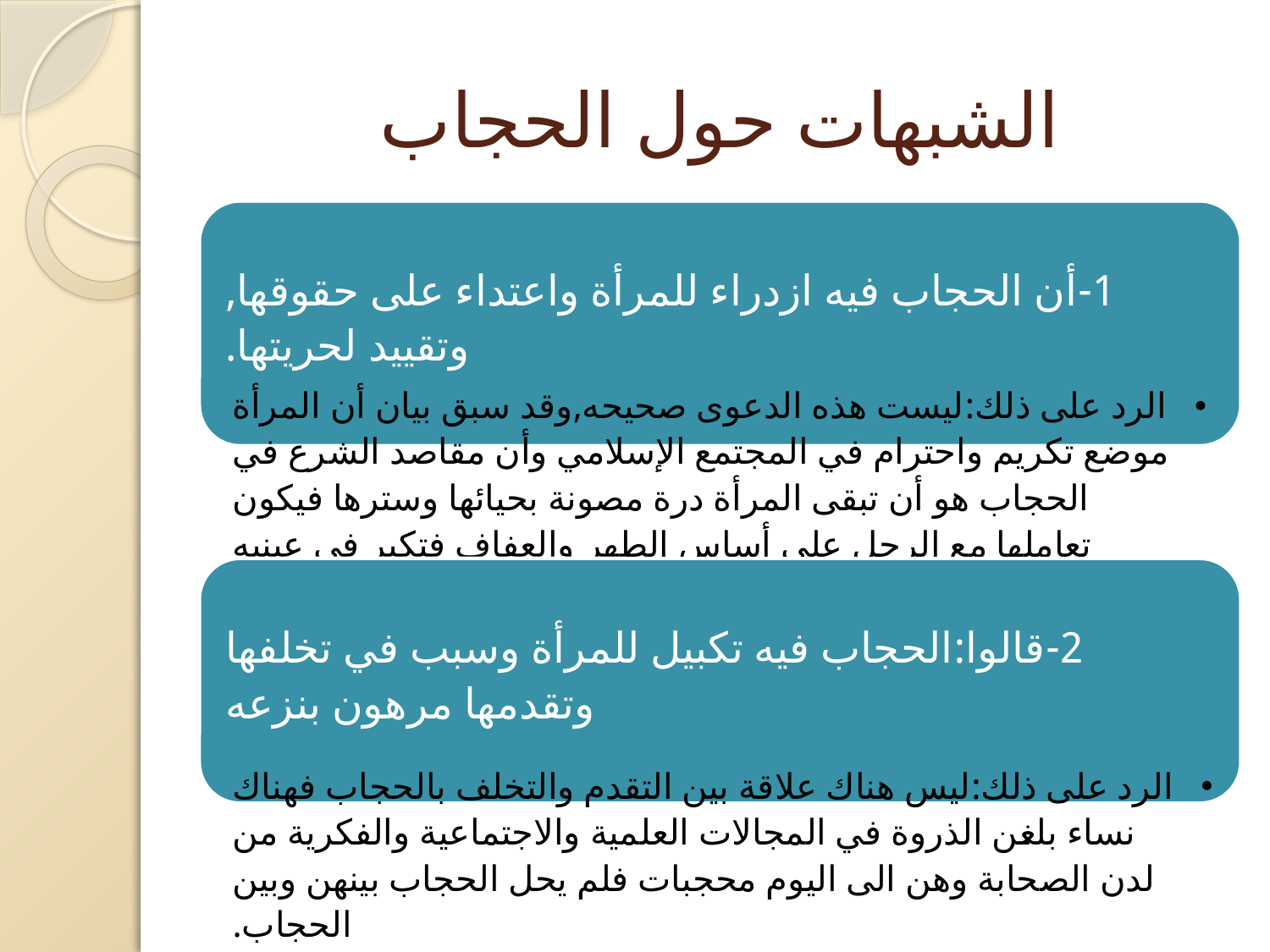

# الشبهات حول الحجاب
1-أن الحجاب فيه ازدراء للمرأة واعتداء على حقوقها, وتقييد لحريتها.
2-قالوا:الحجاب فيه تكبيل للمرأة وسبب في تخلفها وتقدمها مرهون بنزعه